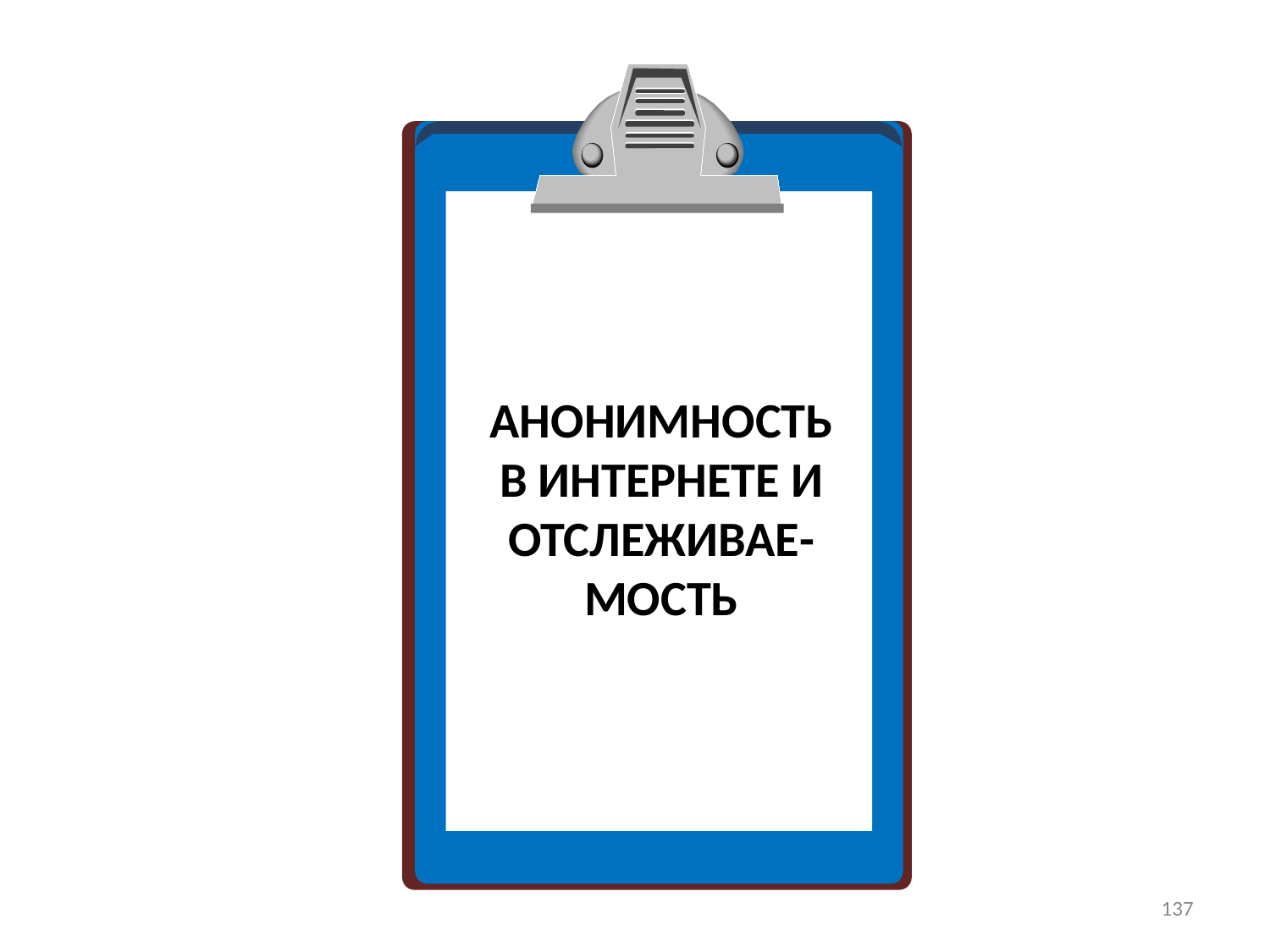

АНОНИМНОСТЬ В ИНТЕРНЕТЕ И ОТСЛЕЖИВАЕ-
МОСТЬ
137